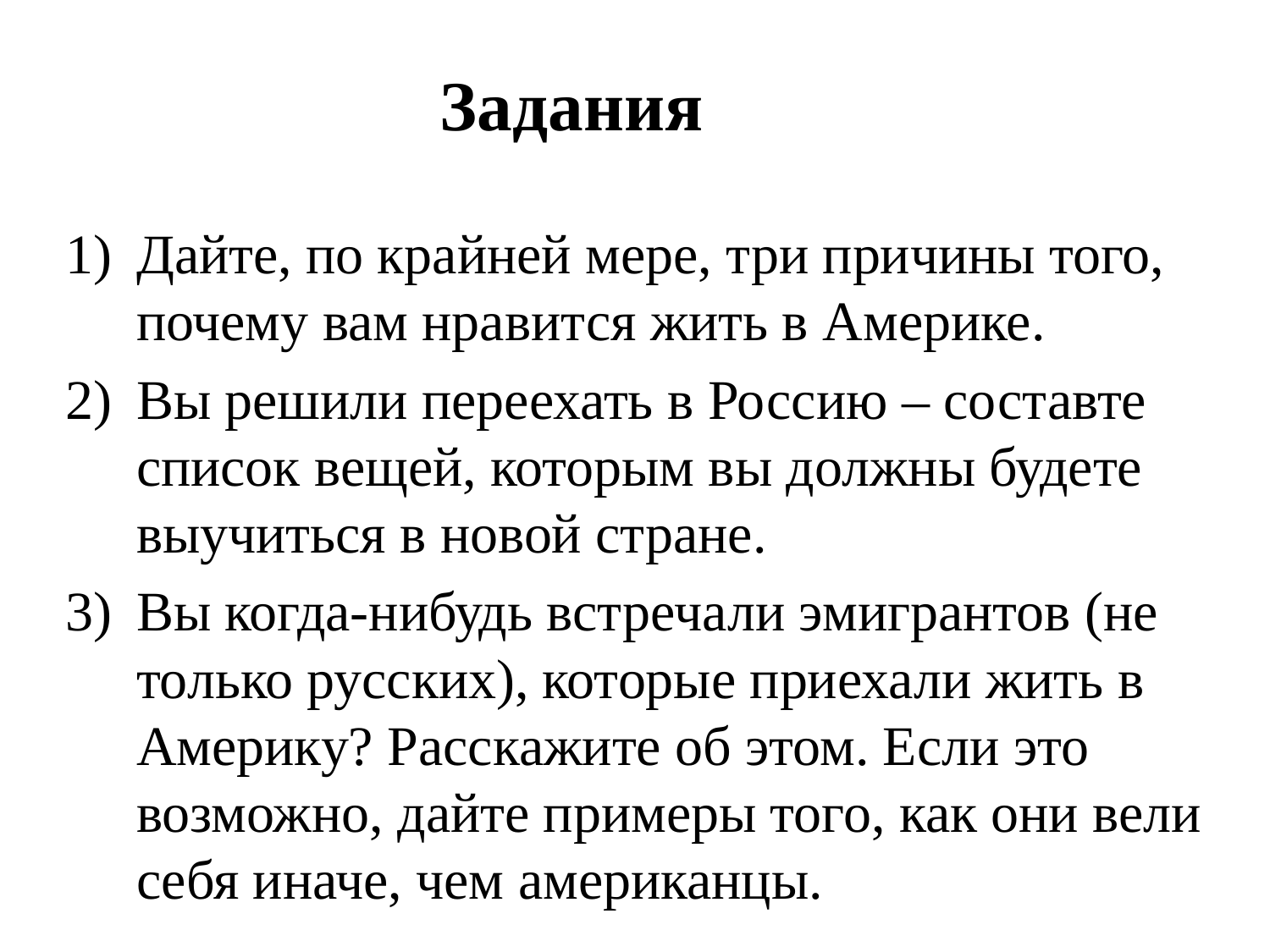

# Задания
Дайте, по крайней мере, три причины того, почему вам нравится жить в Америке.
Вы решили переехать в Россию – составте список вещей, которым вы должны будете выучиться в новой стране.
Вы когда-нибудь встречали эмигрантов (не только русских), которые приехали жить в Америку? Расскажите об этом. Если это возможно, дайте примеры того, как они вели себя иначе, чем американцы.